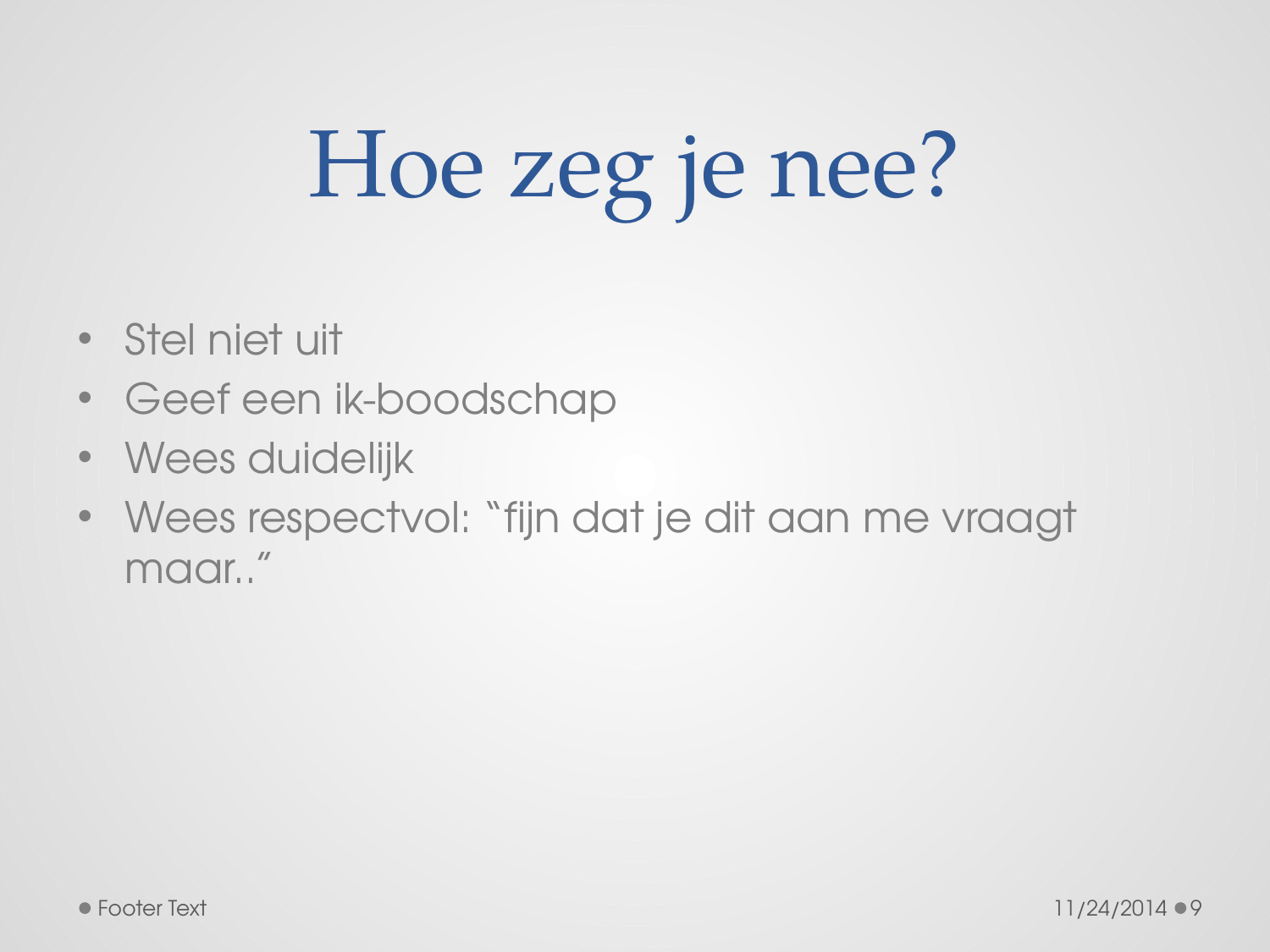

# Hoe zeg je nee?
Stel niet uit
Geef een ik-boodschap
Wees duidelijk
Wees respectvol: “fijn dat je dit aan me vraagt maar..”

Footer Text
11/24/2014
9